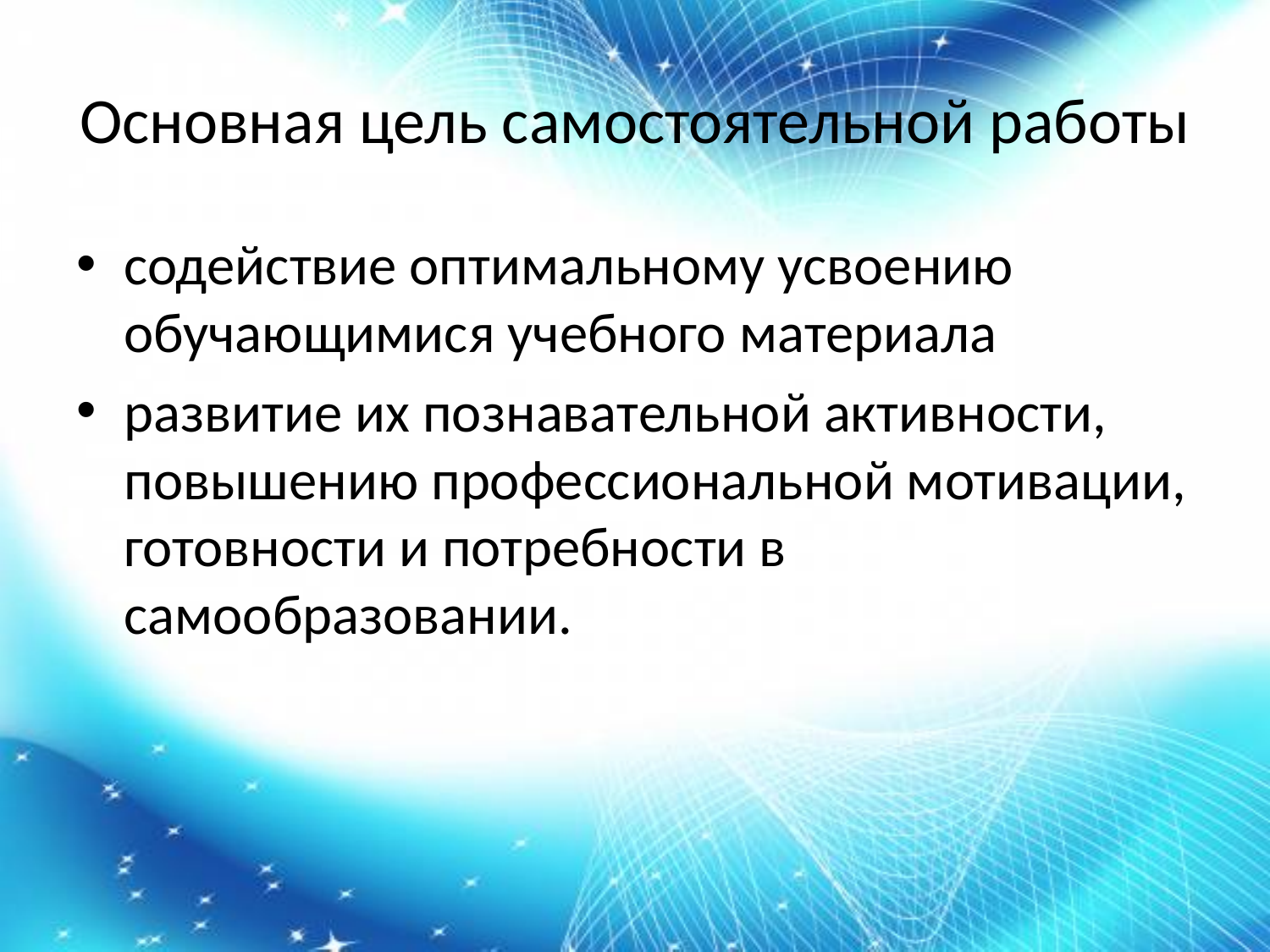

# Основная цель самостоятельной работы
содействие оптимальному усвоению обучающимися учебного материала
развитие их познавательной активности, повышению профессиональной мотивации, готовности и потребности в самообразовании.